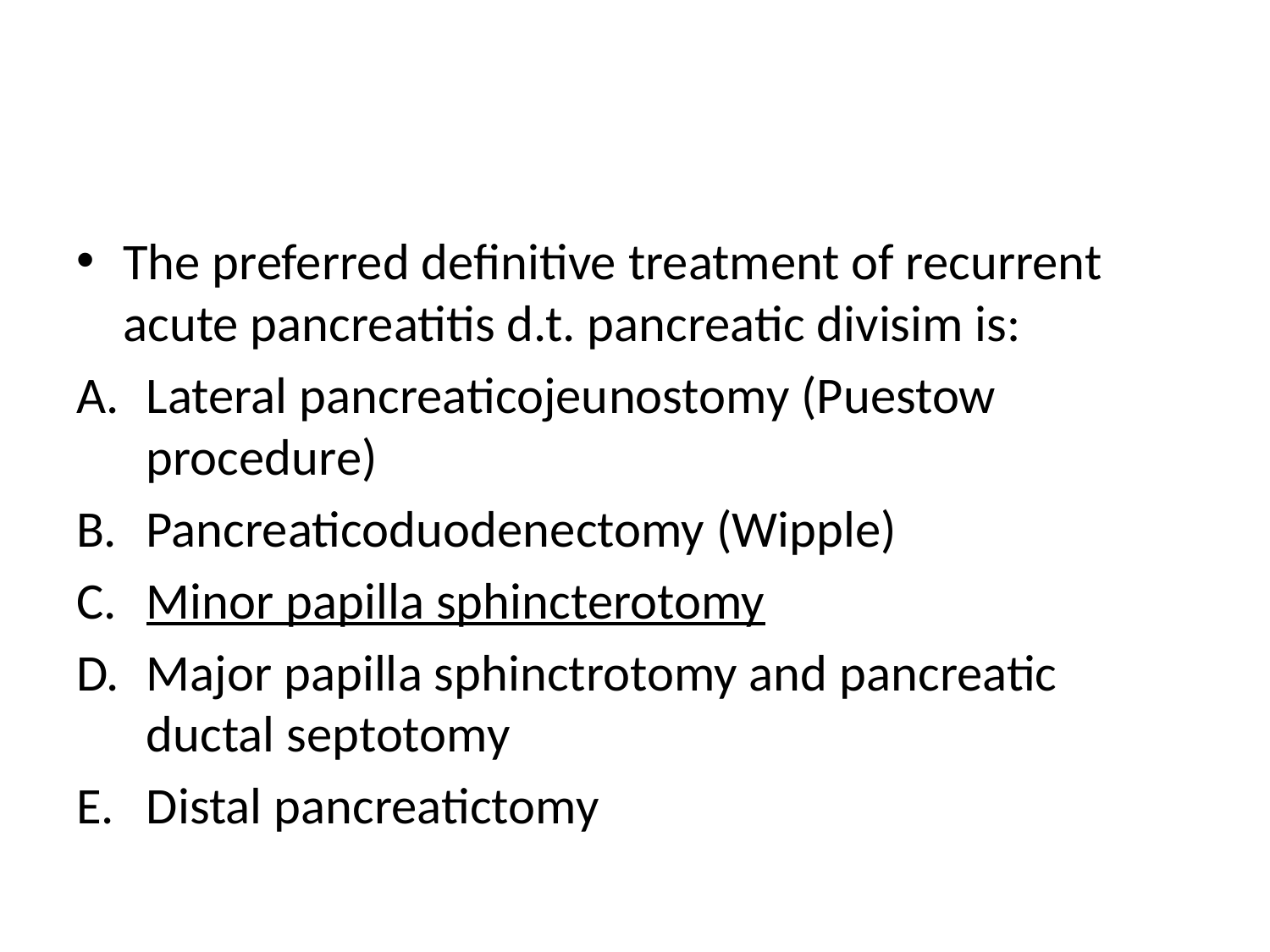

#
The preferred definitive treatment of recurrent acute pancreatitis d.t. pancreatic divisim is:
Lateral pancreaticojeunostomy (Puestow procedure)
Pancreaticoduodenectomy (Wipple)
Minor papilla sphincterotomy
Major papilla sphinctrotomy and pancreatic ductal septotomy
Distal pancreatictomy